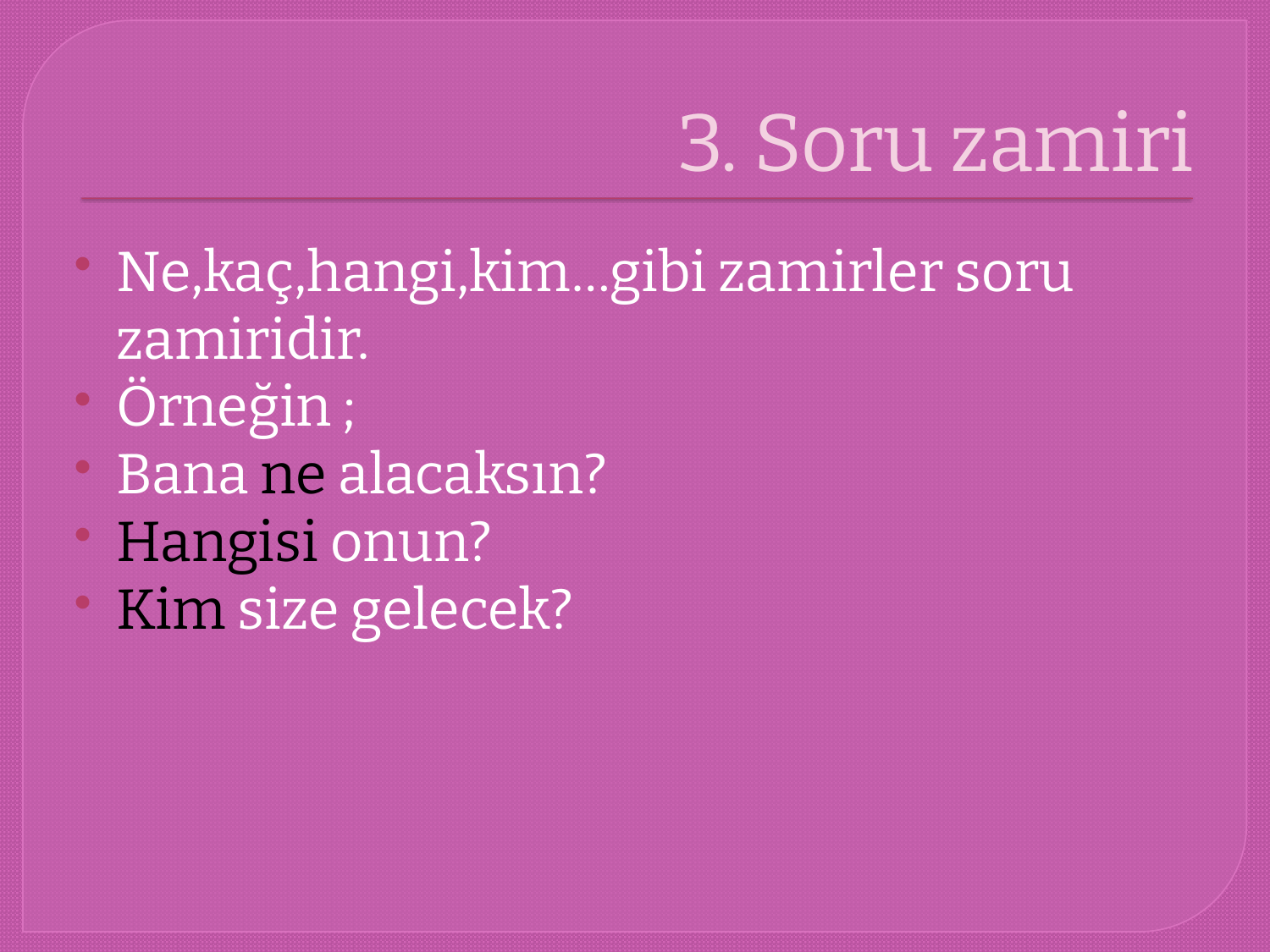

# 3. Soru zamiri
Ne,kaç,hangi,kim…gibi zamirler soru zamiridir.
Örneğin ;
Bana ne alacaksın?
Hangisi onun?
Kim size gelecek?